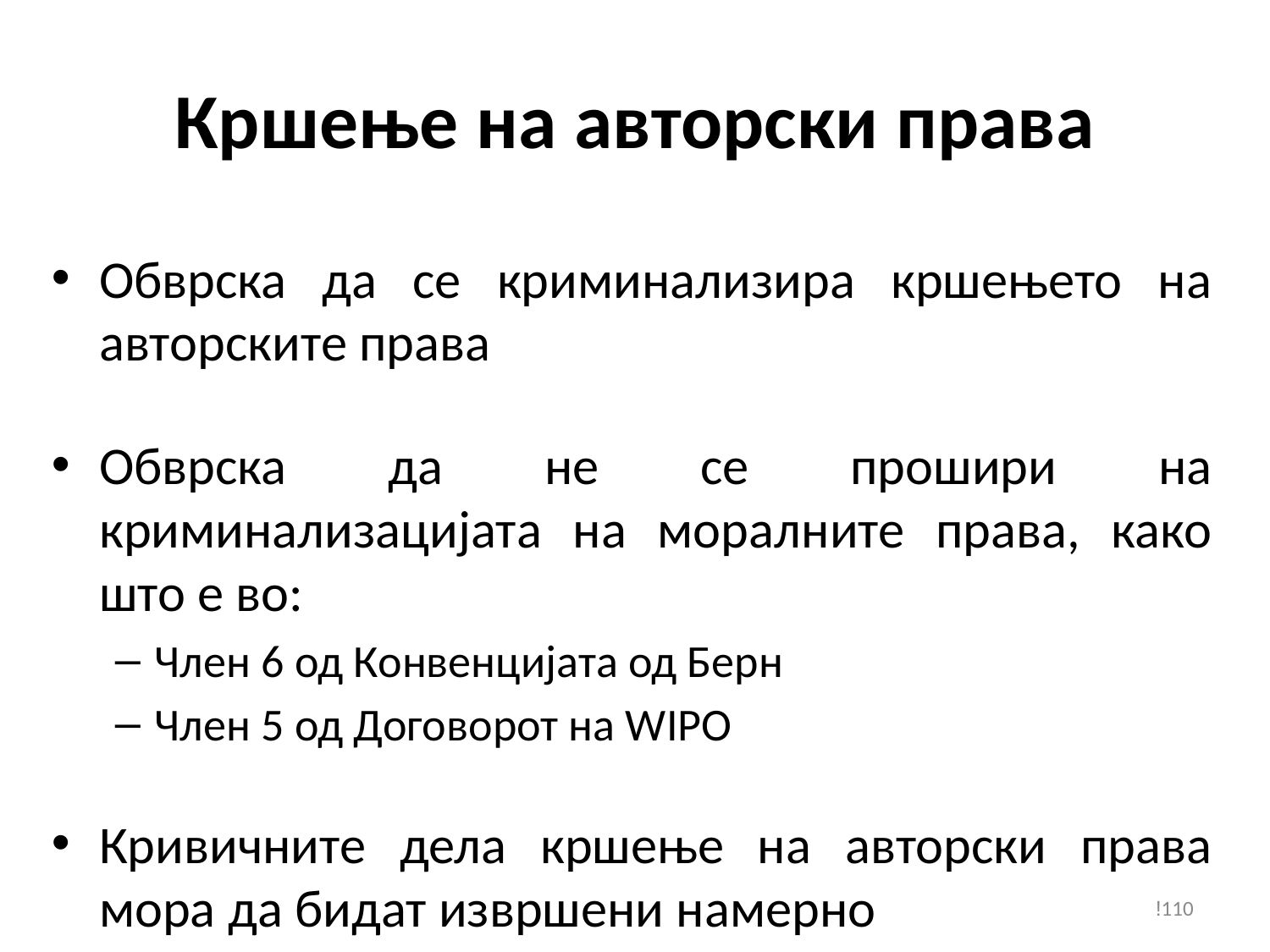

# Кршење на авторски права
Обврска да се криминализира кршењето на авторските права

Обврска да не се прошири на криминализацијата на моралните права, како што е во:
Член 6 од Конвенцијата од Берн
Член 5 од Договорот на WIPO

Кривичните дела кршење на авторски права мора да бидат извршени намерно
!110